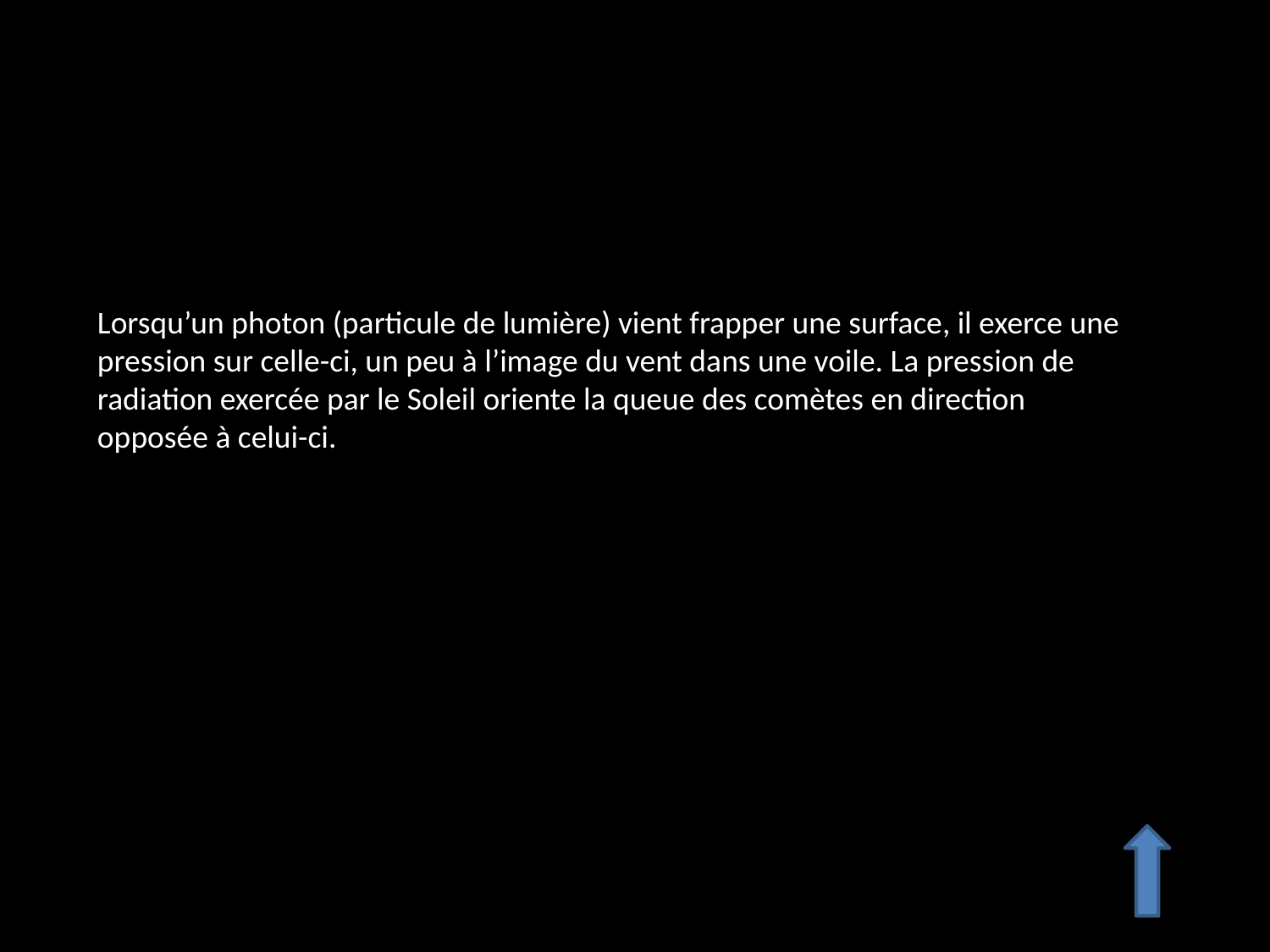

Lorsqu’un photon (particule de lumière) vient frapper une surface, il exerce une pression sur celle-ci, un peu à l’image du vent dans une voile. La pression de radiation exercée par le Soleil oriente la queue des comètes en direction opposée à celui-ci.